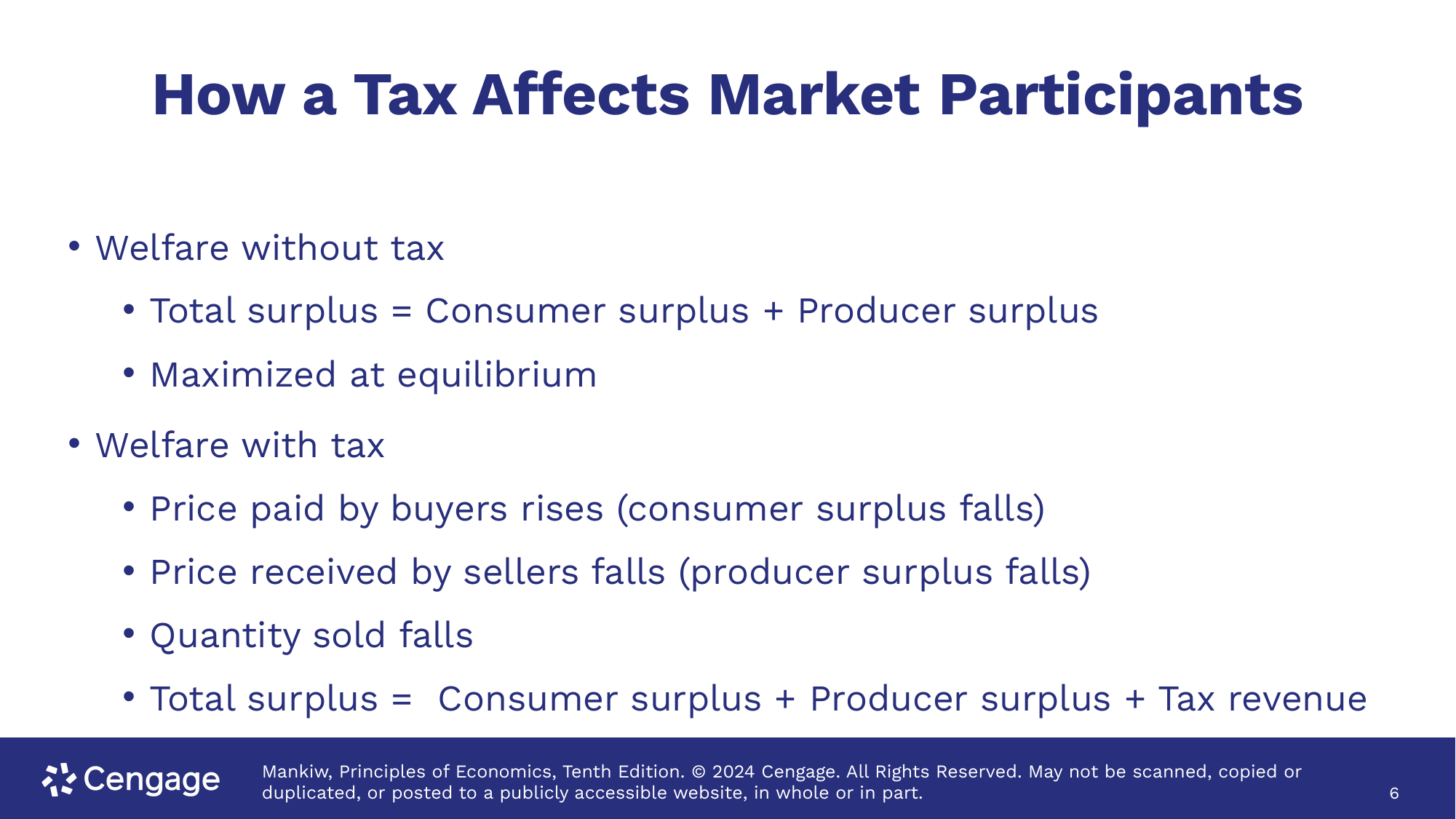

# How a Tax Affects Market Participants
Welfare without tax
Total surplus = Consumer surplus + Producer surplus
Maximized at equilibrium
Welfare with tax
Price paid by buyers rises (consumer surplus falls)
Price received by sellers falls (producer surplus falls)
Quantity sold falls
Total surplus =  Consumer surplus + Producer surplus + Tax revenue